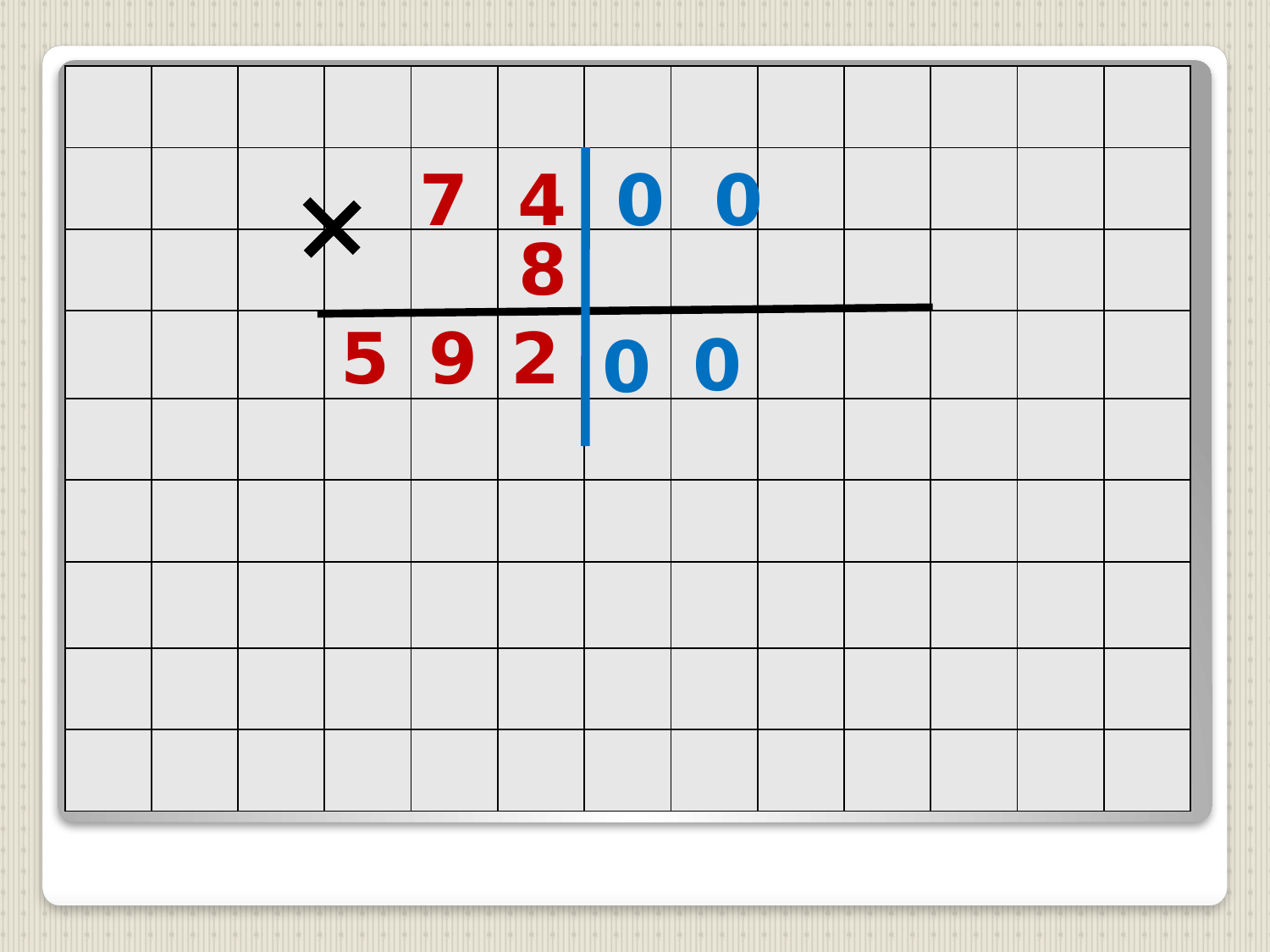

|  |  |  |  |  |  |  |  |  |  |  |  |  |
| --- | --- | --- | --- | --- | --- | --- | --- | --- | --- | --- | --- | --- |
|  |  |  |  |  |  |  |  |  |  |  |  |  |
|  |  |  |  |  |  |  |  |  |  |  |  |  |
|  |  |  |  |  |  |  |  |  |  |  |  |  |
|  |  |  |  |  |  |  |  |  |  |  |  |  |
|  |  |  |  |  |  |  |  |  |  |  |  |  |
|  |  |  |  |  |  |  |  |  |  |  |  |  |
|  |  |  |  |  |  |  |  |  |  |  |  |  |
|  |  |  |  |  |  |  |  |  |  |  |  |  |
7  4  0  0

8

5
9
2
0
0